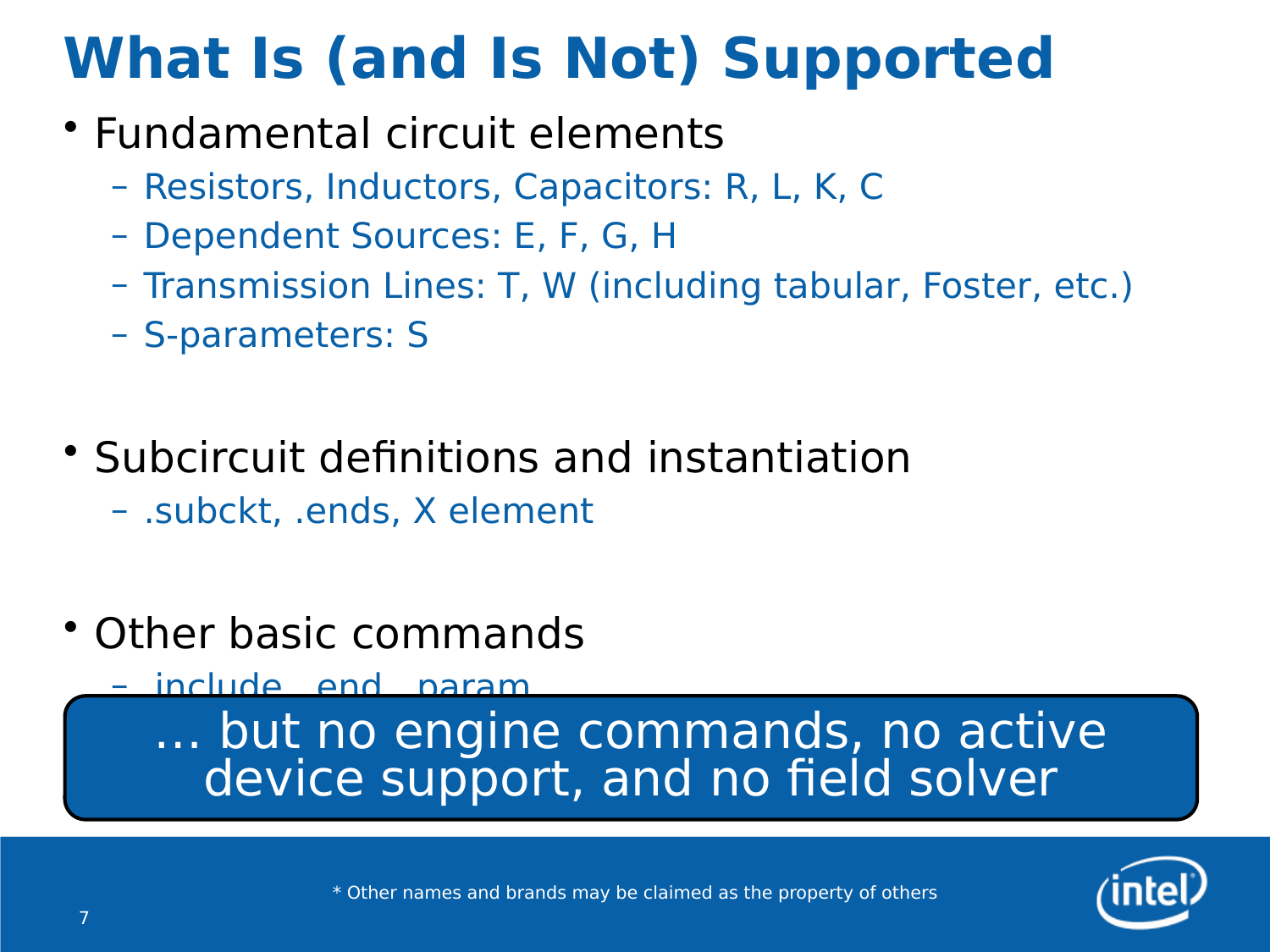

# What Is (and Is Not) Supported
Fundamental circuit elements
Resistors, Inductors, Capacitors: R, L, K, C
Dependent Sources: E, F, G, H
Transmission Lines: T, W (including tabular, Foster, etc.)
S-parameters: S

Subcircuit definitions and instantiation
.subckt, .ends, X element

Other basic commands
.include, .end, .param
… but no engine commands, no active device support, and no field solver